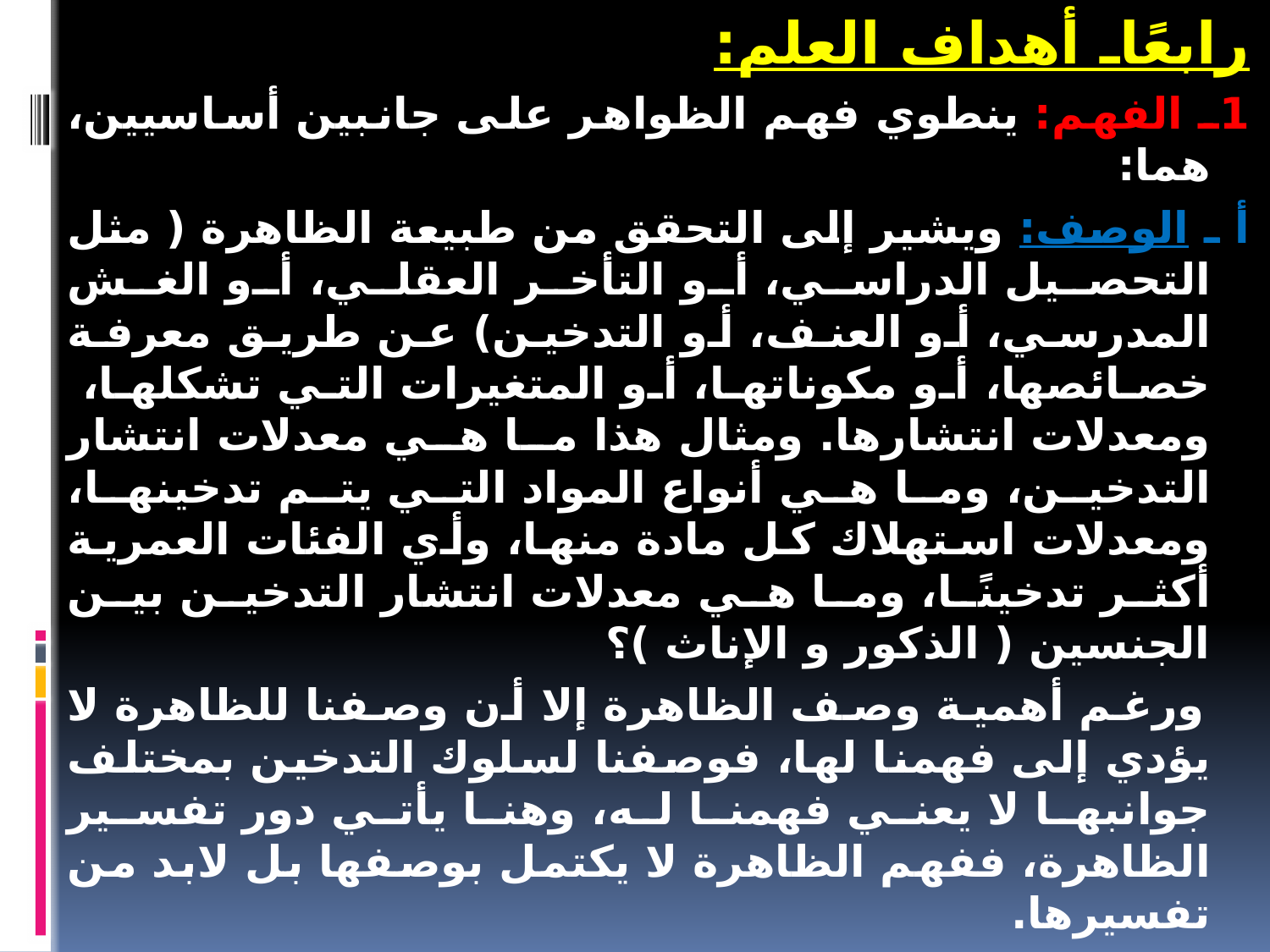

رابعًاـ أهداف العلم:
1ـ الفهم: ينطوي فهم الظواهر على جانبين أساسيين، هما:
أ ـ الوصف: ويشير إلى التحقق من طبيعة الظاهرة ( مثل التحصيل الدراسي، أو التأخر العقلي، أو الغش المدرسي، أو العنف، أو التدخين) عن طريق معرفة خصائصها، أو مكوناتها، أو المتغيرات التي تشكلها،  ومعدلات انتشارها. ومثال هذا ما هي معدلات انتشار التدخين، وما هي أنواع المواد التي يتم تدخينها، ومعدلات استهلاك كل مادة منها، وأي الفئات العمرية أكثر تدخينًا، وما هي معدلات انتشار التدخين بين الجنسين ( الذكور و الإناث )؟
   ورغم أهمية وصف الظاهرة إلا أن وصفنا للظاهرة لا يؤدي إلى فهمنا لها، فوصفنا لسلوك التدخين بمختلف جوانبها لا يعني فهمنا له، وهنا يأتي دور تفسير الظاهرة، ففهم الظاهرة لا يكتمل بوصفها بل لابد من تفسيرها.